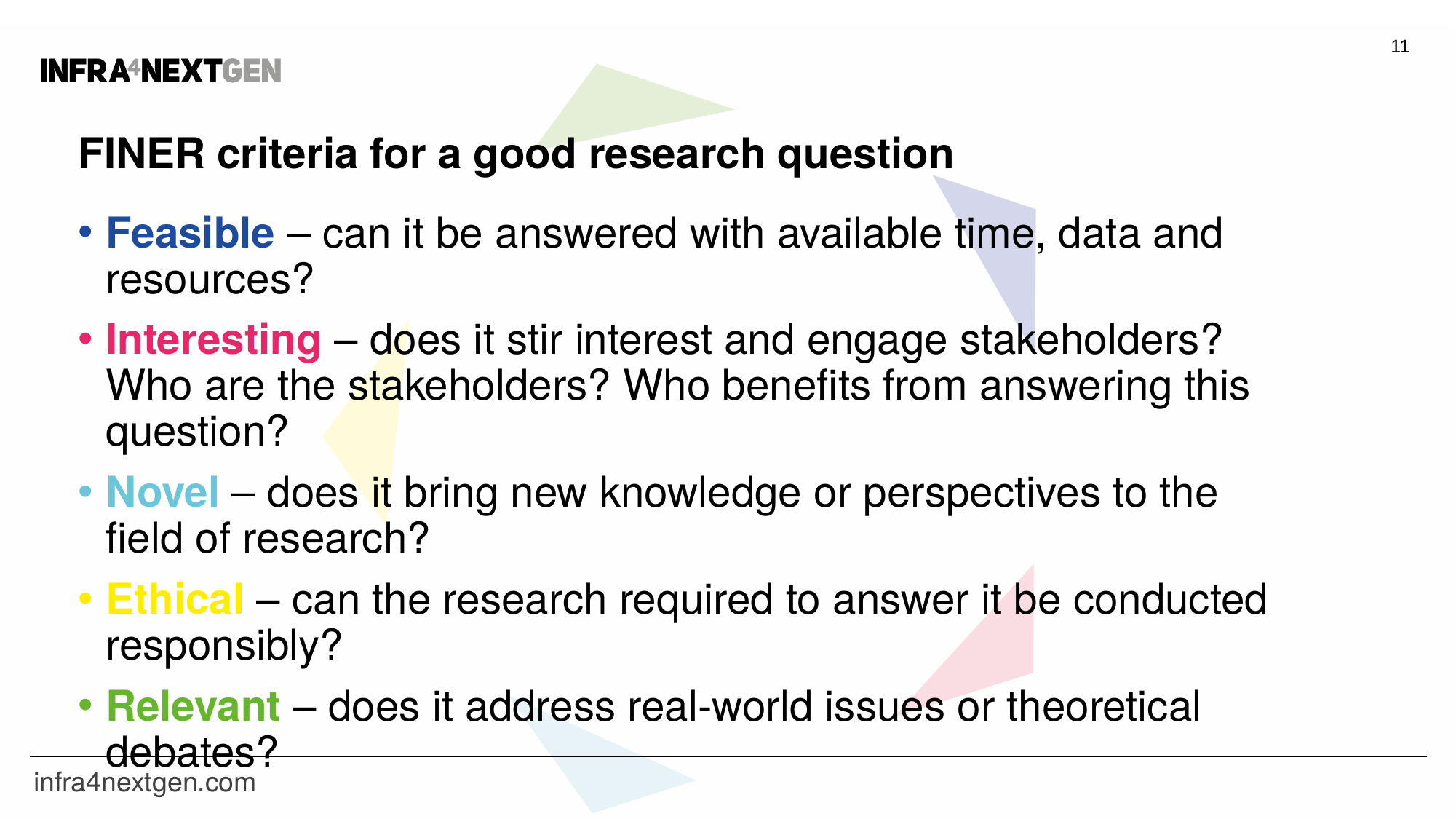

11
# FINER criteria for a good research question
Feasible – can it be answered with available time, data and resources?
Interesting – does it stir interest and engage stakeholders? Who are the stakeholders? Who benefits from answering this question?
Novel – does it bring new knowledge or perspectives to the field of research?
Ethical – can the research required to answer it be conducted responsibly?
Relevant – does it address real-world issues or theoretical debates?
infra4nextgen.com